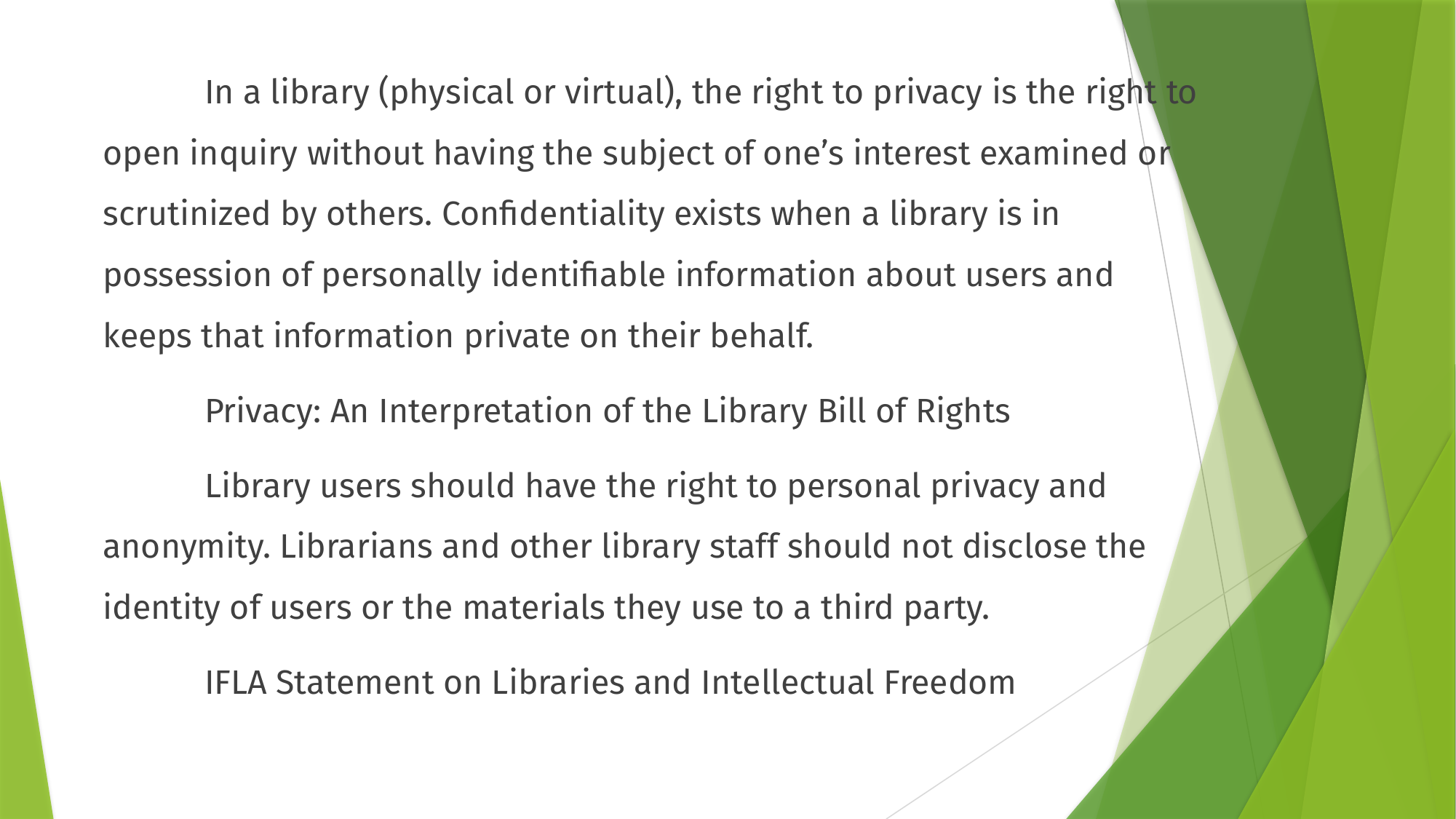

In a library (physical or virtual), the right to privacy is the right to open inquiry without having the subject of one’s interest examined or scrutinized by others. Confidentiality exists when a library is in possession of personally identifiable information about users and keeps that information private on their behalf.
						Privacy: An Interpretation of the Library Bill of Rights
	Library users should have the right to personal privacy and anonymity. Librarians and other library staff should not disclose the identity of users or the materials they use to a third party.
						IFLA Statement on Libraries and Intellectual Freedom